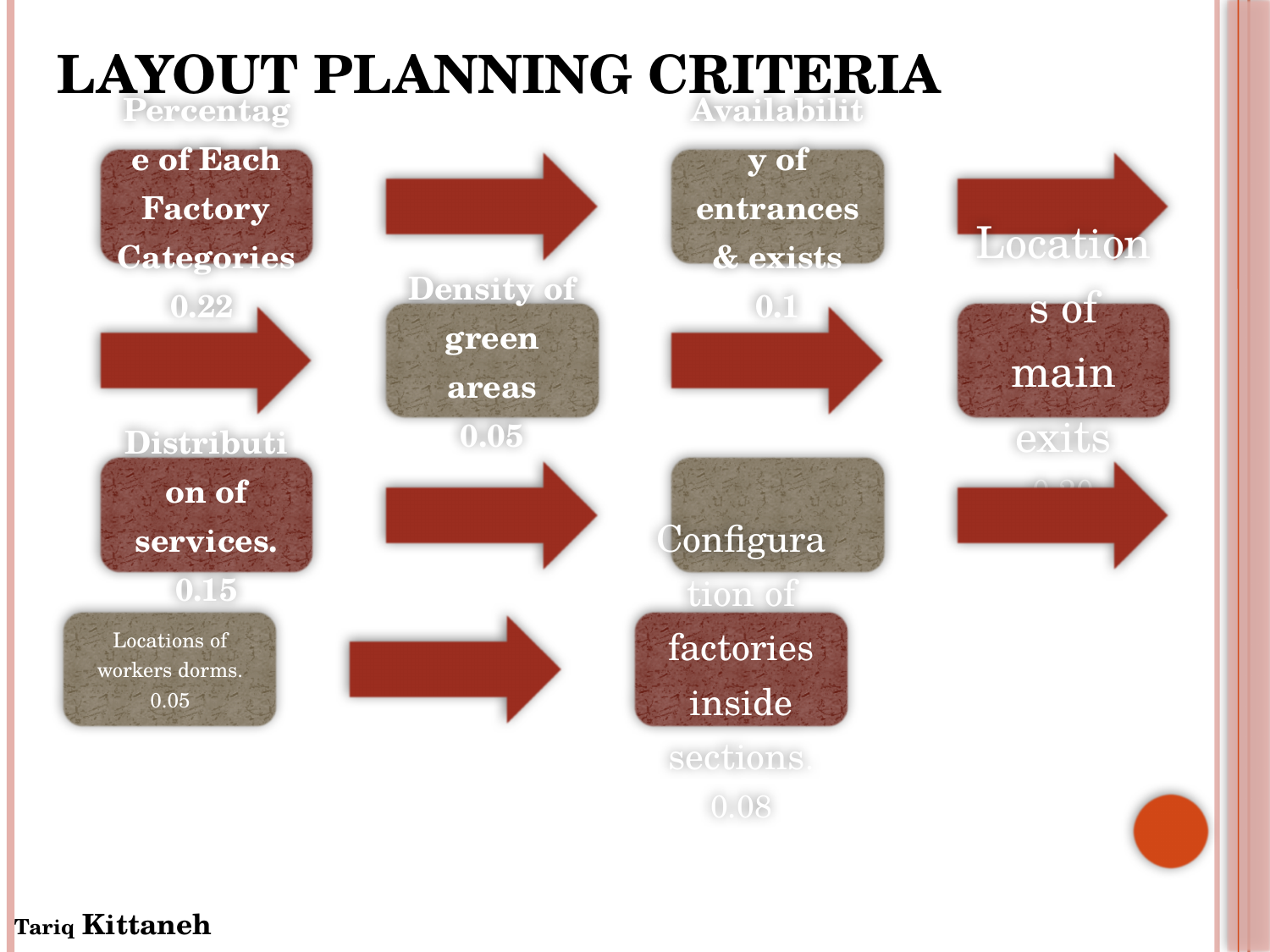

# Layout Planning Criteria
0.22
0.1
Locations of main exits
0.20
0.05
0.15
0.15
Configuration of factories inside sections.
0.08
Locations of workers dorms.
0.05
Tariq Kittaneh